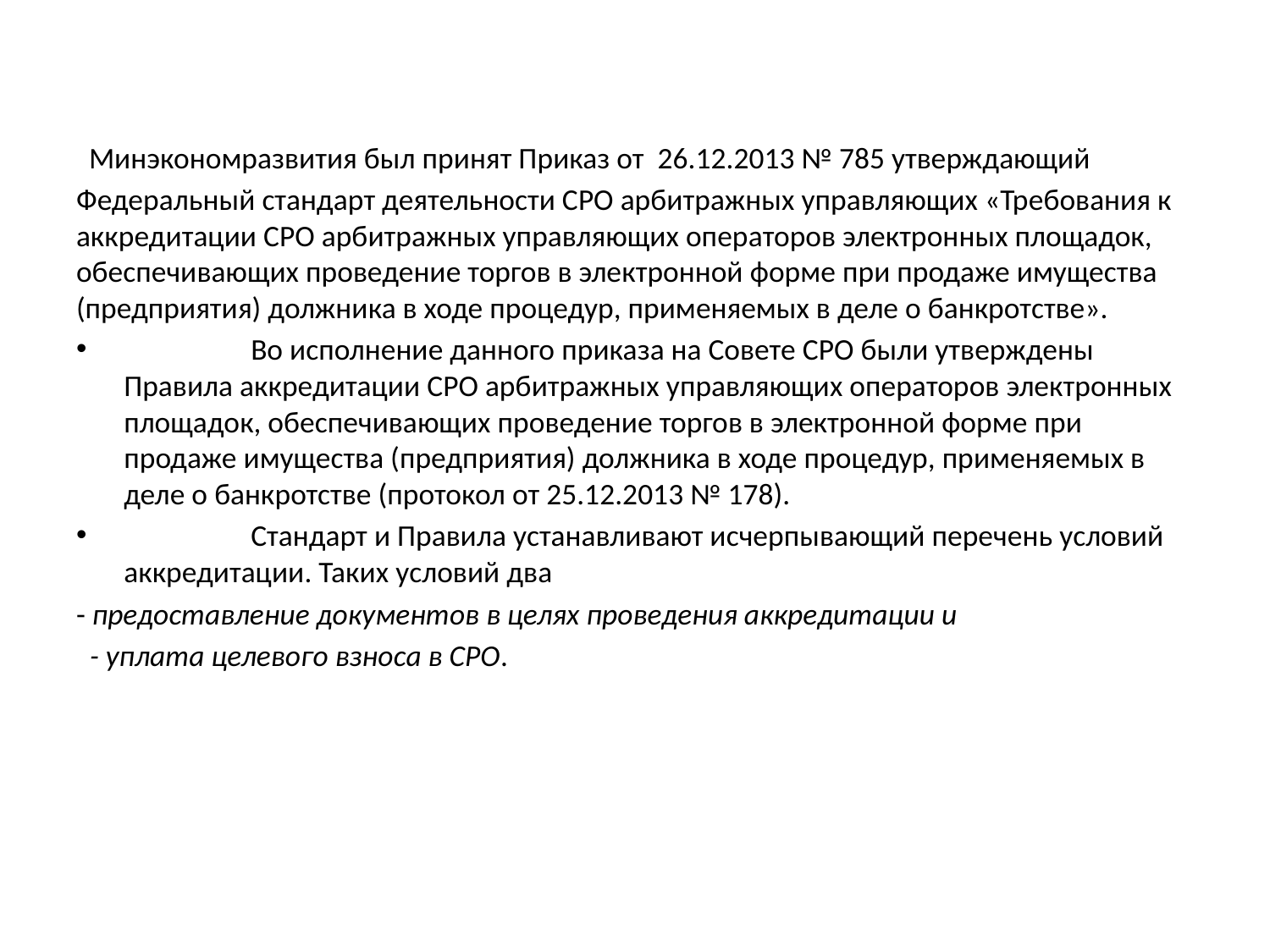

#
 Минэкономразвития был принят Приказ от  26.12.2013 № 785 утверждающий Федеральный стандарт деятельности СРО арбитражных управляющих «Требования к аккредитации СРО арбитражных управляющих операторов электронных площадок, обеспечивающих проведение торгов в электронной форме при продаже имущества (предприятия) должника в ходе процедур, применяемых в деле о банкротстве».
	Во исполнение данного приказа на Совете СРО были утверждены Правила аккредитации СРО арбитражных управляющих операторов электронных площадок, обеспечивающих проведение торгов в электронной форме при продаже имущества (предприятия) должника в ходе процедур, применяемых в деле о банкротстве (протокол от 25.12.2013 № 178).
	Стандарт и Правила устанавливают исчерпывающий перечень условий аккредитации. Таких условий два
- предоставление документов в целях проведения аккредитации и
  - уплата целевого взноса в СРО.